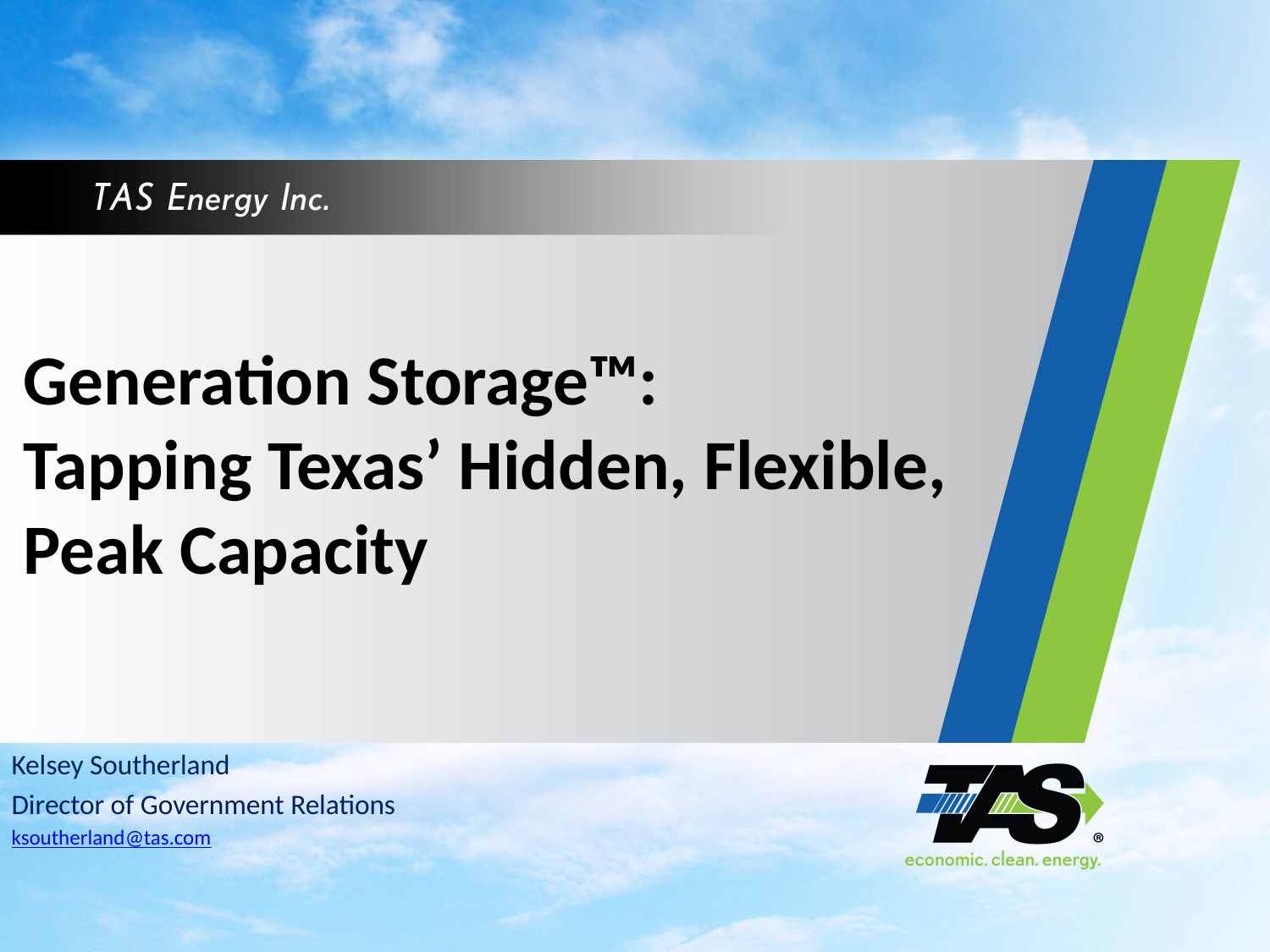

# Generation Storage™: Tapping Texas’ Hidden, Flexible, Peak Capacity
Kelsey Southerland
Director of Government Relations
ksoutherland@tas.com